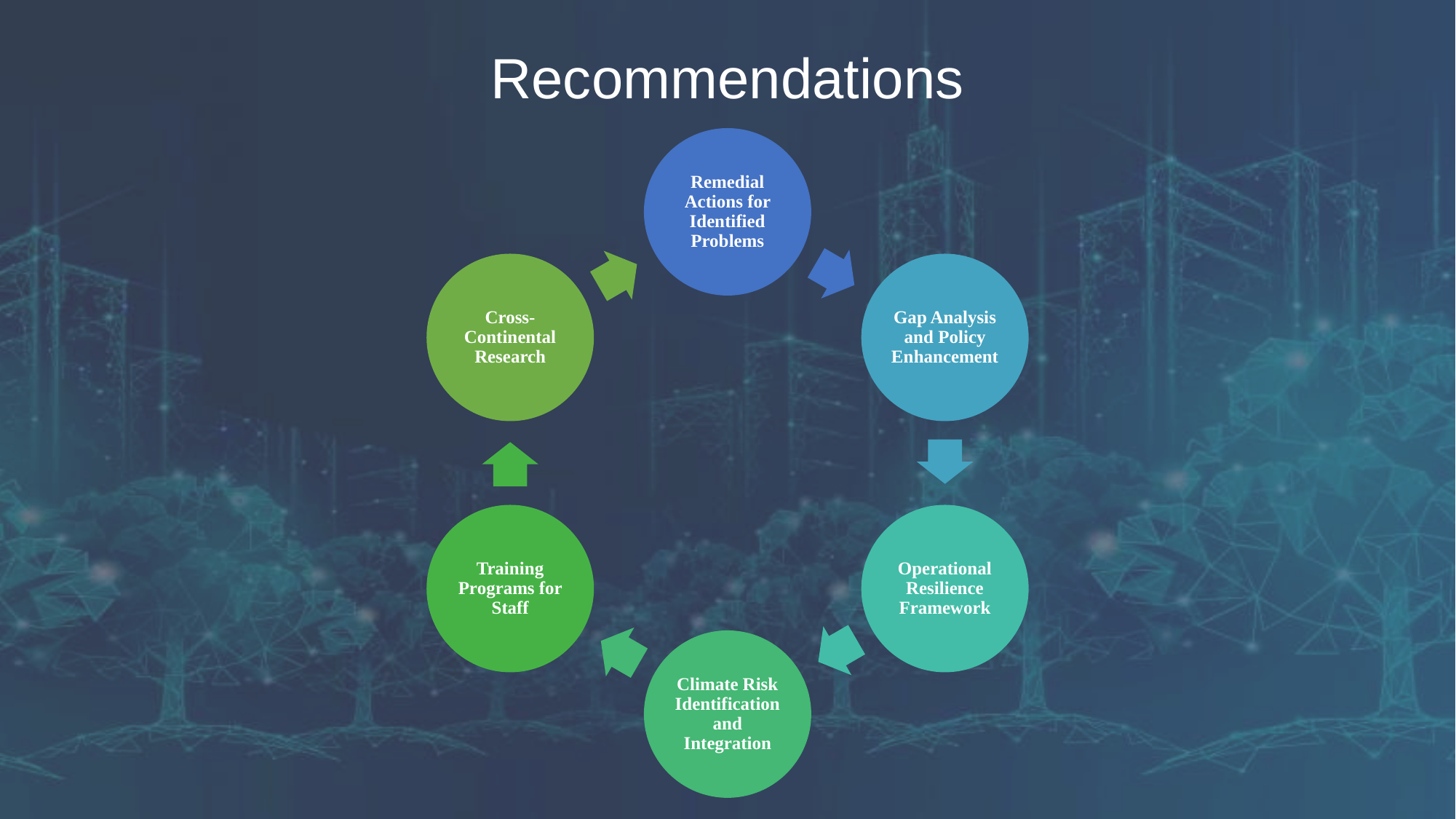

# Recommendations
Remedial Actions for Identified Problems

Gap Analysis and Policy Enhancement

Operational Resilience Framework

Climate Risk Identification and Integration

Training Programs for Staff

Cross-Continental Research